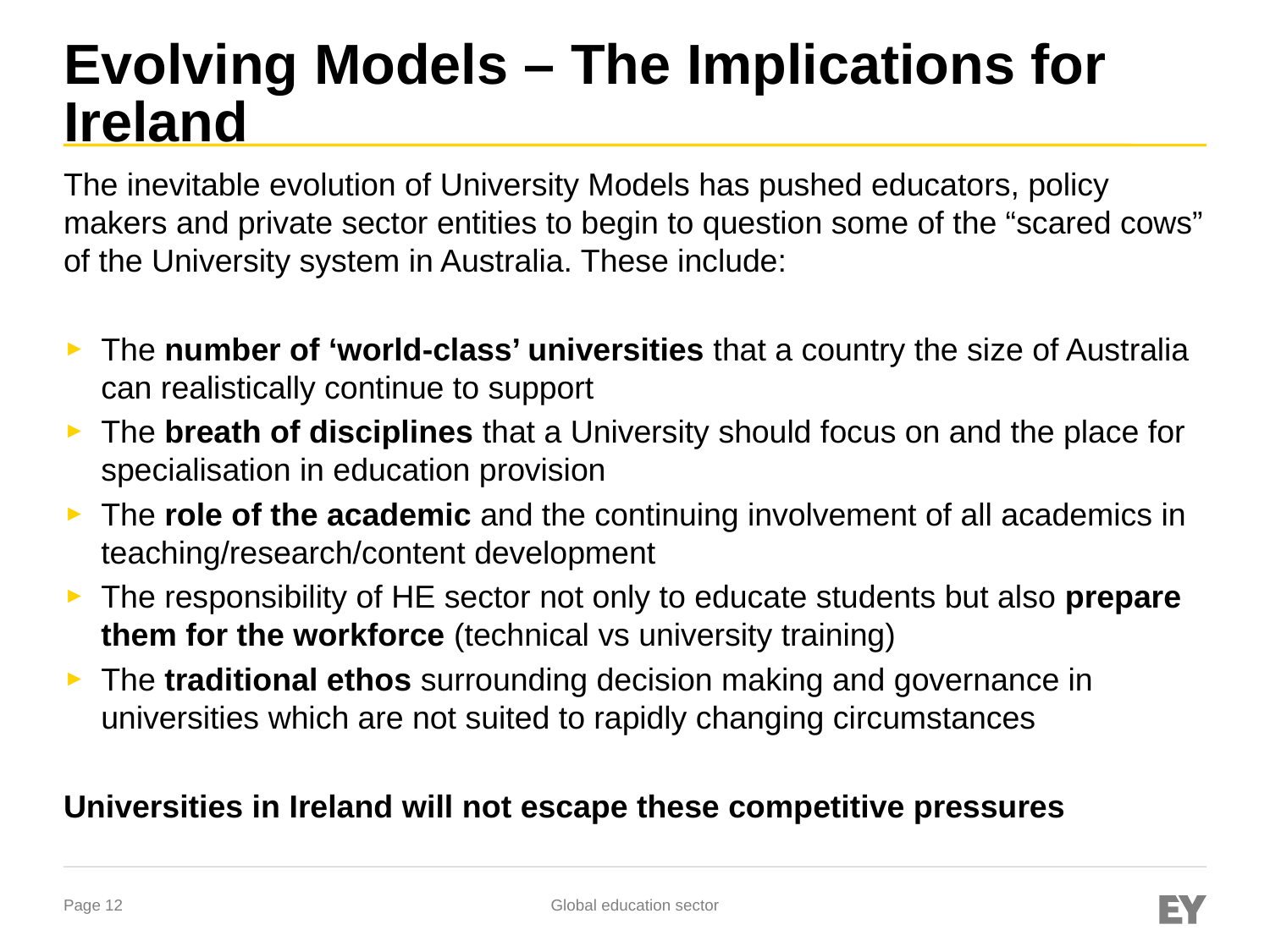

# Evolving Models – The Implications for Ireland
The inevitable evolution of University Models has pushed educators, policy makers and private sector entities to begin to question some of the “scared cows” of the University system in Australia. These include:

The number of ‘world-class’ universities that a country the size of Australia can realistically continue to support
The breath of disciplines that a University should focus on and the place for specialisation in education provision
The role of the academic and the continuing involvement of all academics in teaching/research/content development
The responsibility of HE sector not only to educate students but also prepare them for the workforce (technical vs university training)
The traditional ethos surrounding decision making and governance in universities which are not suited to rapidly changing circumstances

Universities in Ireland will not escape these competitive pressures